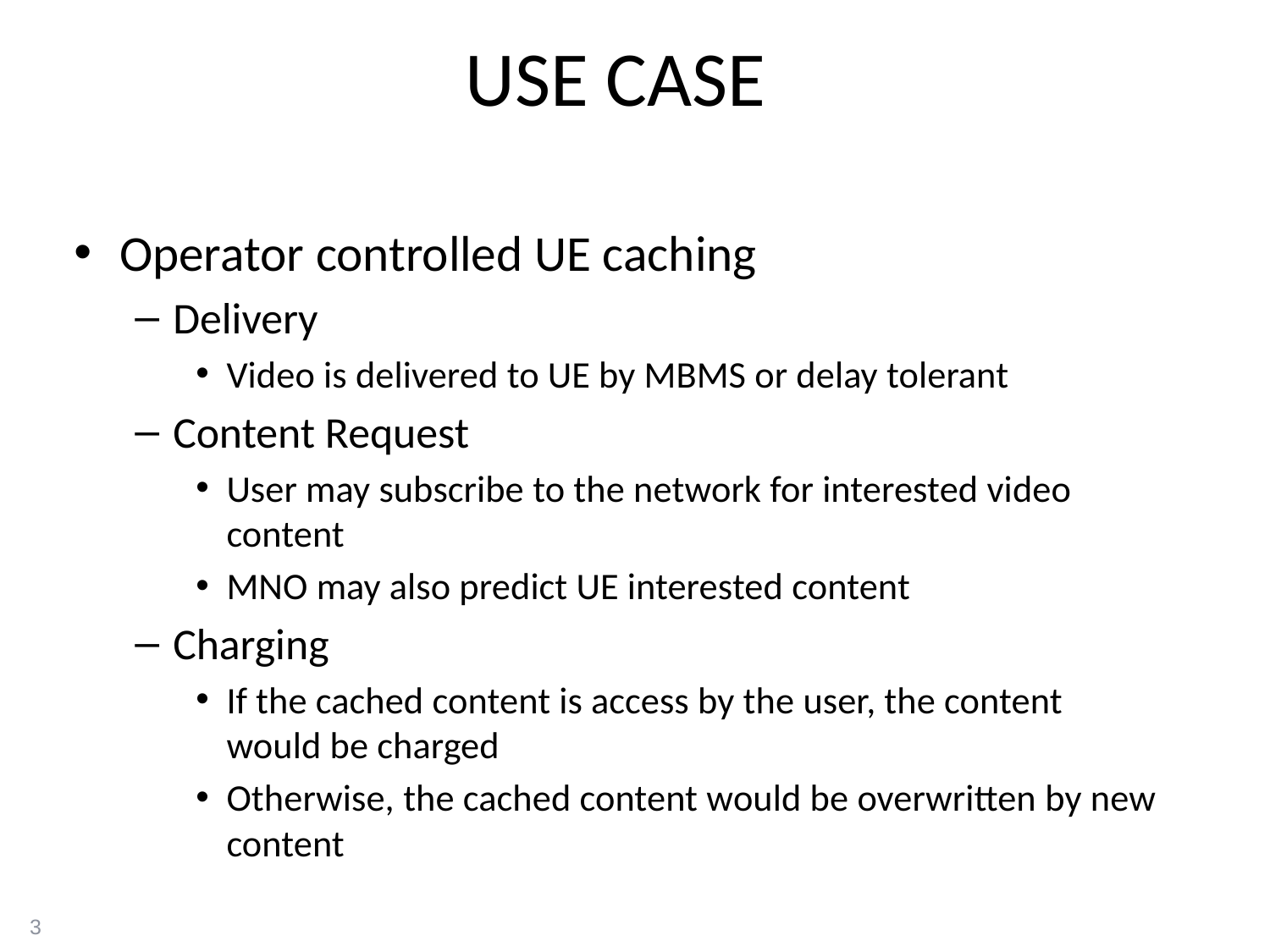

# USE CASE

Operator controlled UE caching
Delivery
Video is delivered to UE by MBMS or delay tolerant
Content Request
User may subscribe to the network for interested video content
MNO may also predict UE interested content
Charging
If the cached content is access by the user, the content would be charged
Otherwise, the cached content would be overwritten by new content

3